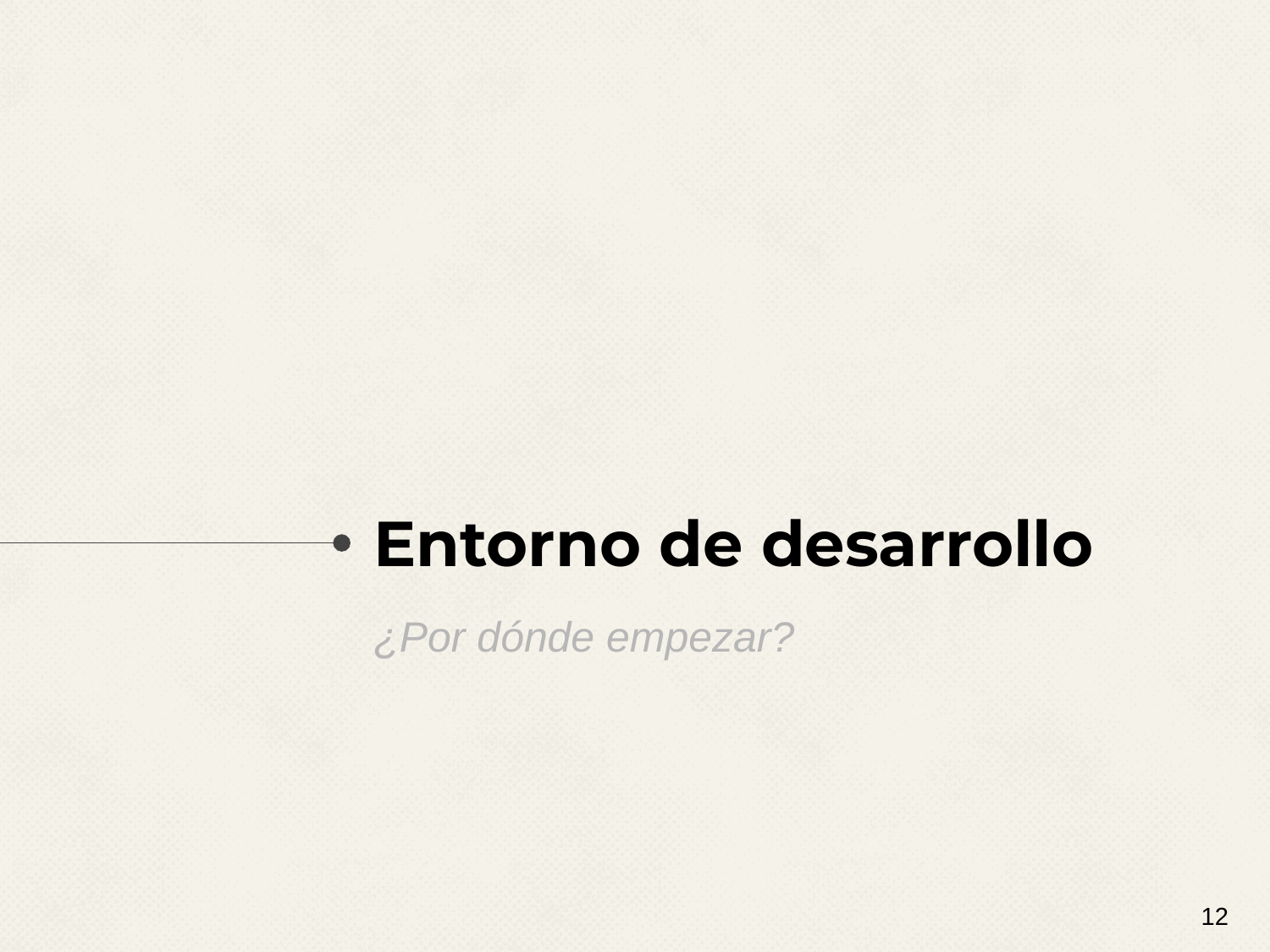

# Entorno de desarrollo
¿Por dónde empezar?
12